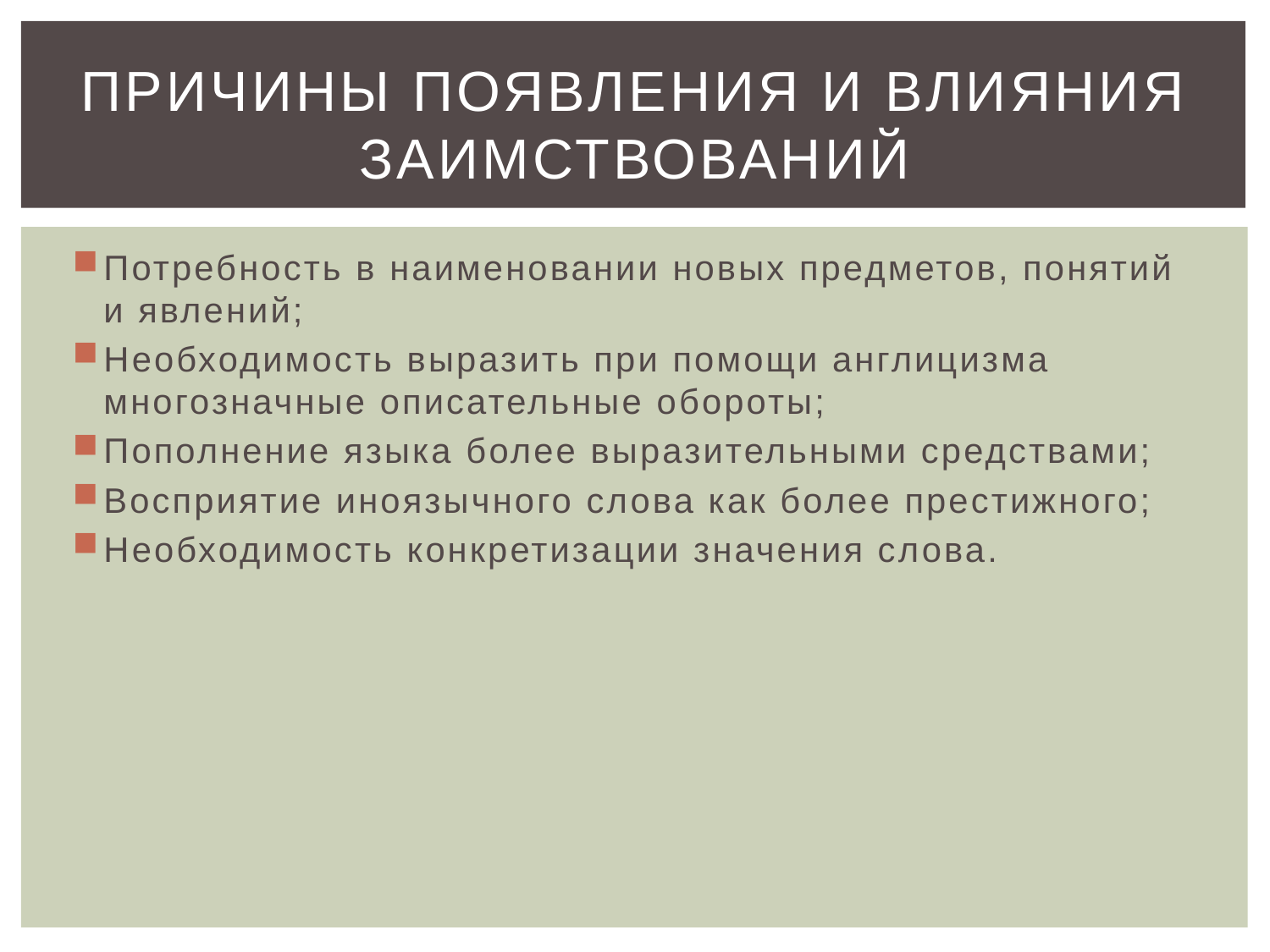

# Причины появления и влияния заимствований
Потребность в наименовании новых предметов, понятий и явлений;
Необходимость выразить при помощи англицизма многозначные описательные обороты;
Пополнение языка более выразительными средствами;
Восприятие иноязычного слова как более престижного;
Необходимость конкретизации значения слова.